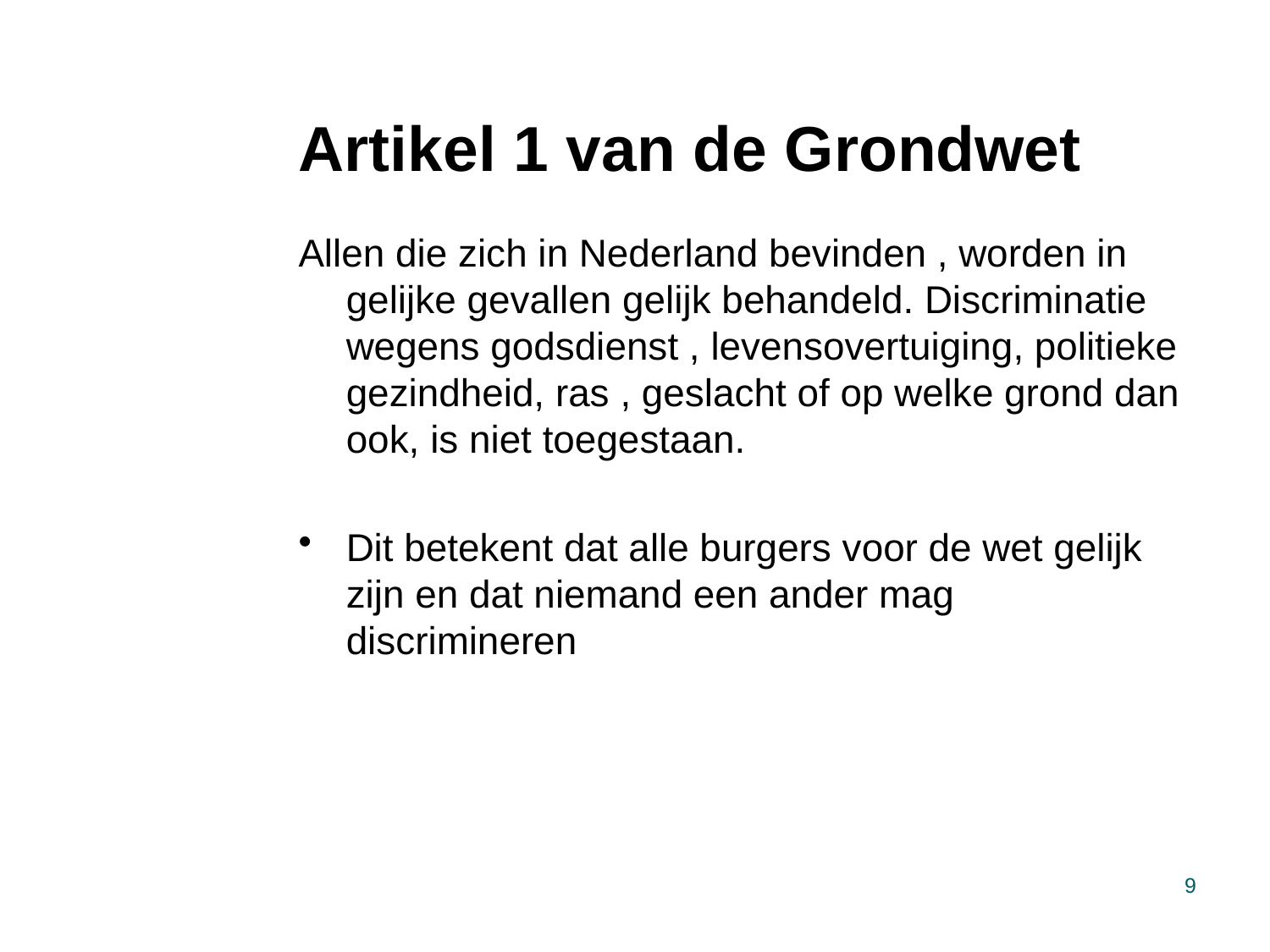

# Artikel 1 van de Grondwet
Allen die zich in Nederland bevinden , worden in gelijke gevallen gelijk behandeld. Discriminatie wegens godsdienst , levensovertuiging, politieke gezindheid, ras , geslacht of op welke grond dan ook, is niet toegestaan.

Dit betekent dat alle burgers voor de wet gelijk zijn en dat niemand een ander mag discrimineren
9